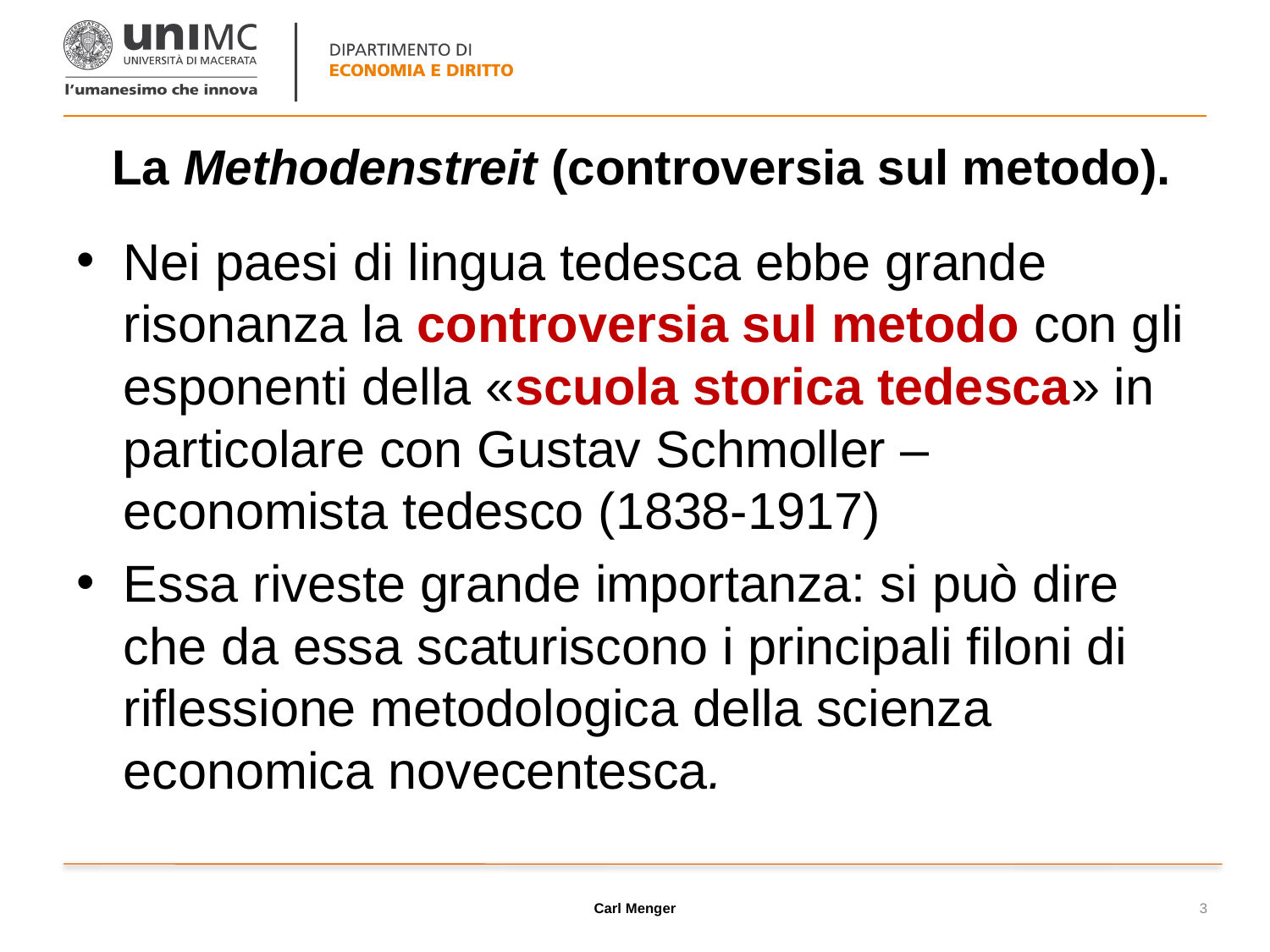

# La Methodenstreit (controversia sul metodo).
Nei paesi di lingua tedesca ebbe grande risonanza la controversia sul metodo con gli esponenti della «scuola storica tedesca» in particolare con Gustav Schmoller – economista tedesco (1838-1917)
Essa riveste grande importanza: si può dire che da essa scaturiscono i principali filoni di riflessione metodologica della scienza economica novecentesca.

Carl Menger
3